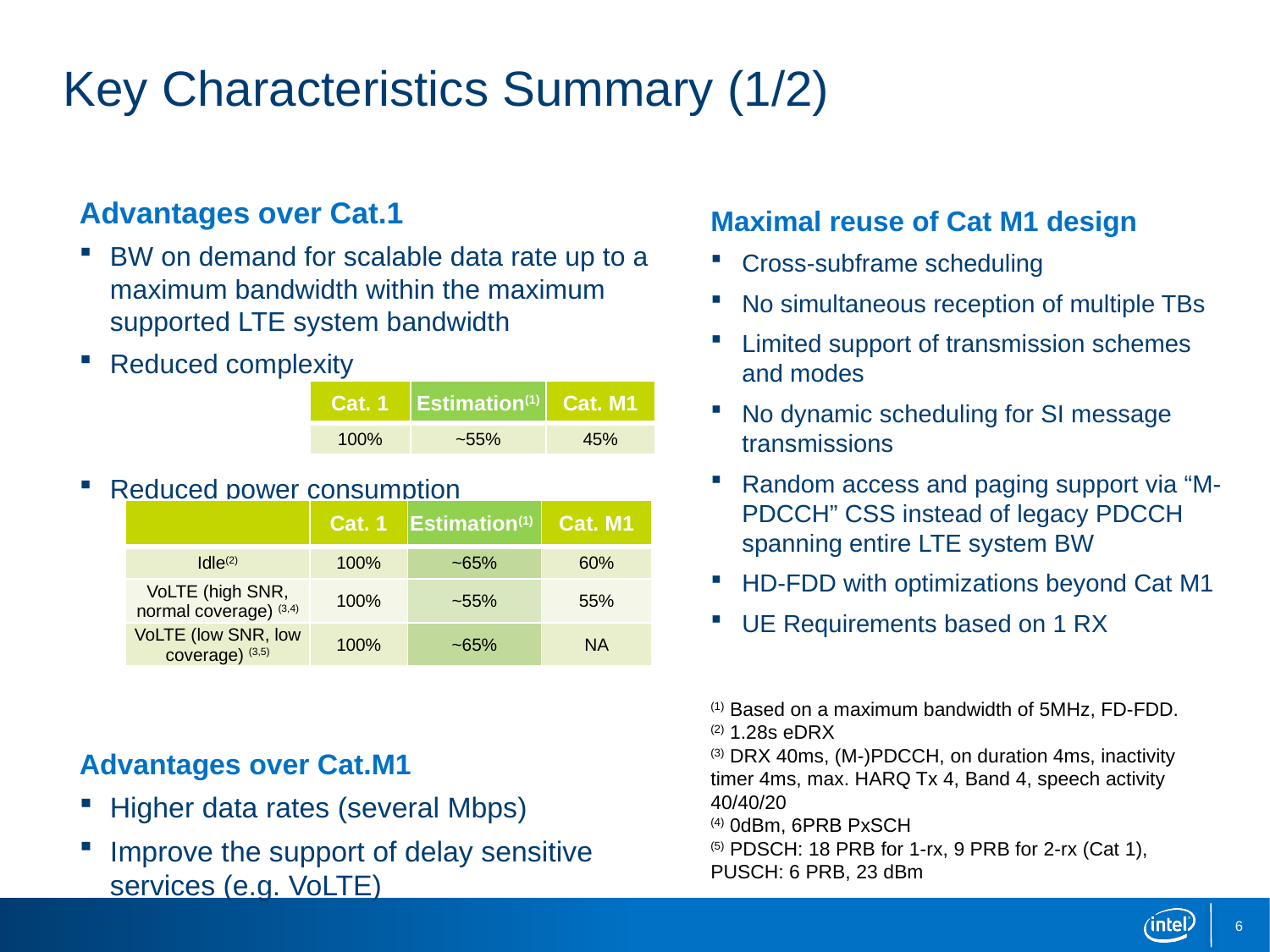

# Key Characteristics Summary (1/2)
Advantages over Cat.1
BW on demand for scalable data rate up to a maximum bandwidth within the maximum supported LTE system bandwidth
Reduced complexity

Reduced power consumption

Advantages over Cat.M1
Higher data rates (several Mbps)
Improve the support of delay sensitive services (e.g. VoLTE)
Maximal reuse of Cat M1 design
Cross-subframe scheduling
No simultaneous reception of multiple TBs
Limited support of transmission schemes and modes
No dynamic scheduling for SI message transmissions
Random access and paging support via “M-PDCCH” CSS instead of legacy PDCCH spanning entire LTE system BW
HD-FDD with optimizations beyond Cat M1
UE Requirements based on 1 RX

| Cat. 1 | Estimation(1) | Cat. M1 |
| --- | --- | --- |
| 100% | ~55% | 45% |
|  | Cat. 1 | Estimation(1) | Cat. M1 |
| --- | --- | --- | --- |
| Idle(2) | 100% | ~65% | 60% |
| VoLTE (high SNR, normal coverage) (3,4) | 100% | ~55% | 55% |
| VoLTE (low SNR, low coverage) (3,5) | 100% | ~65% | NA |
(1) Based on a maximum bandwidth of 5MHz, FD-FDD.
(2) 1.28s eDRX
(3) DRX 40ms, (M-)PDCCH, on duration 4ms, inactivity timer 4ms, max. HARQ Tx 4, Band 4, speech activity 40/40/20
(4) 0dBm, 6PRB PxSCH
(5) PDSCH: 18 PRB for 1-rx, 9 PRB for 2-rx (Cat 1), PUSCH: 6 PRB, 23 dBm

6